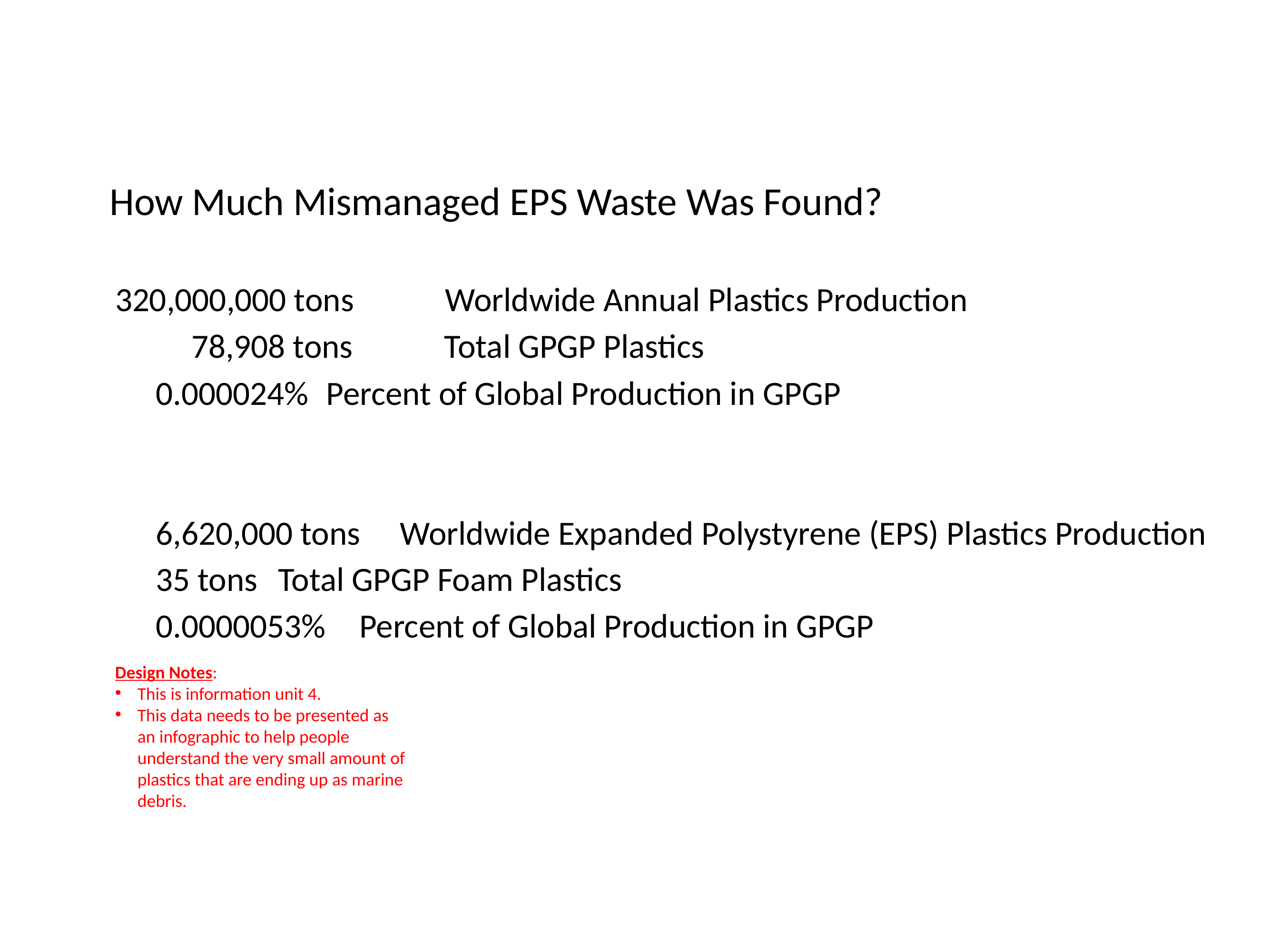

# How Much Mismanaged EPS Waste Was Found?
320,000,000 tons            Worldwide Annual Plastics Production
          78,908 tons            Total GPGP Plastics
	0.000024%	 Percent of Global Production in GPGP

	6,620,000 tons	Worldwide Expanded Polystyrene (EPS) Plastics Production
	35 tons	Total GPGP Foam Plastics
	0.0000053% 	Percent of Global Production in GPGP

Design Notes:
This is information unit 4.
This data needs to be presented as an infographic to help people understand the very small amount of plastics that are ending up as marine debris.